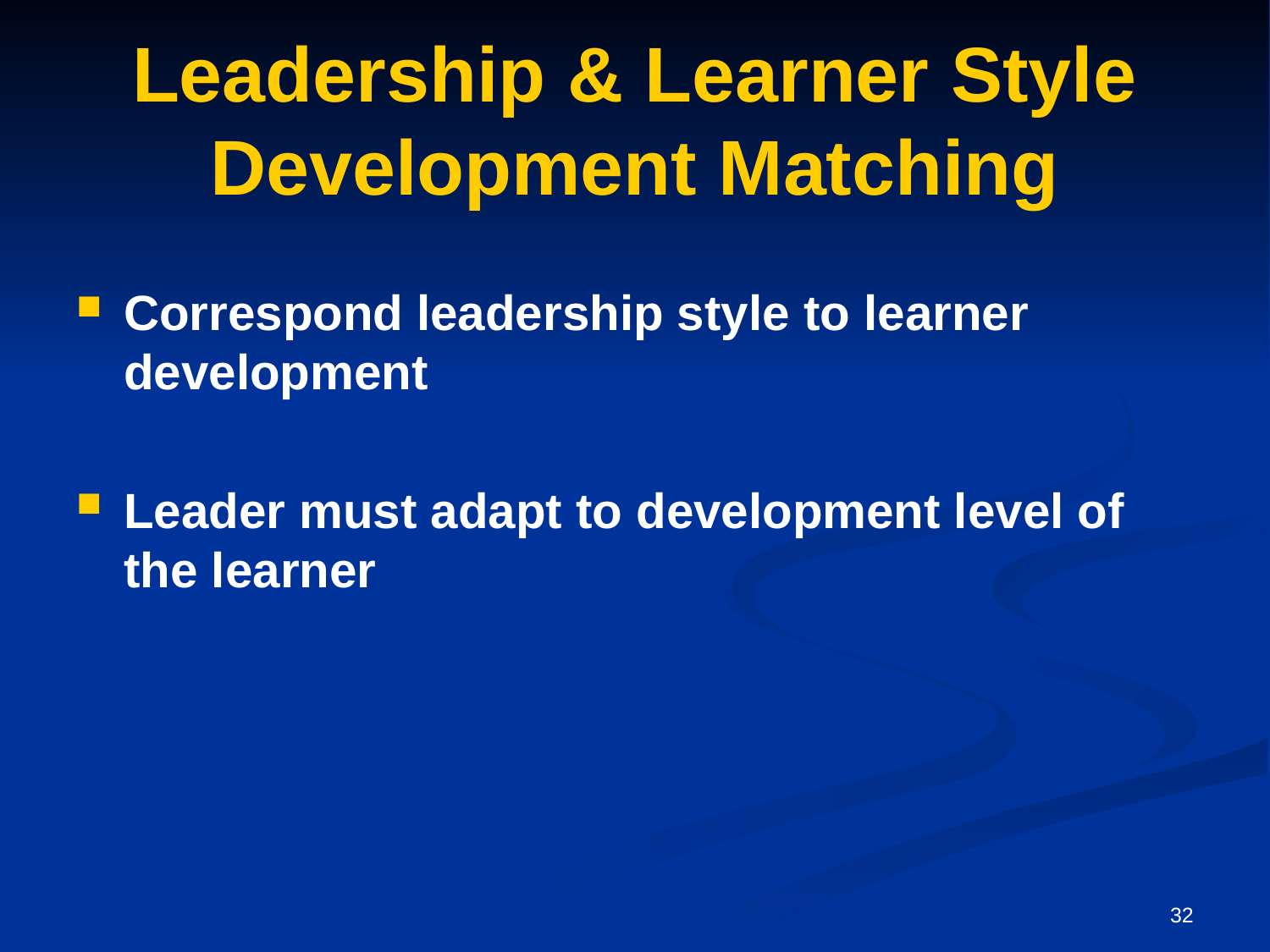

# Leadership & Learner Style Development Matching
Correspond leadership style to learner   development

Leader must adapt to development level of the learner

32